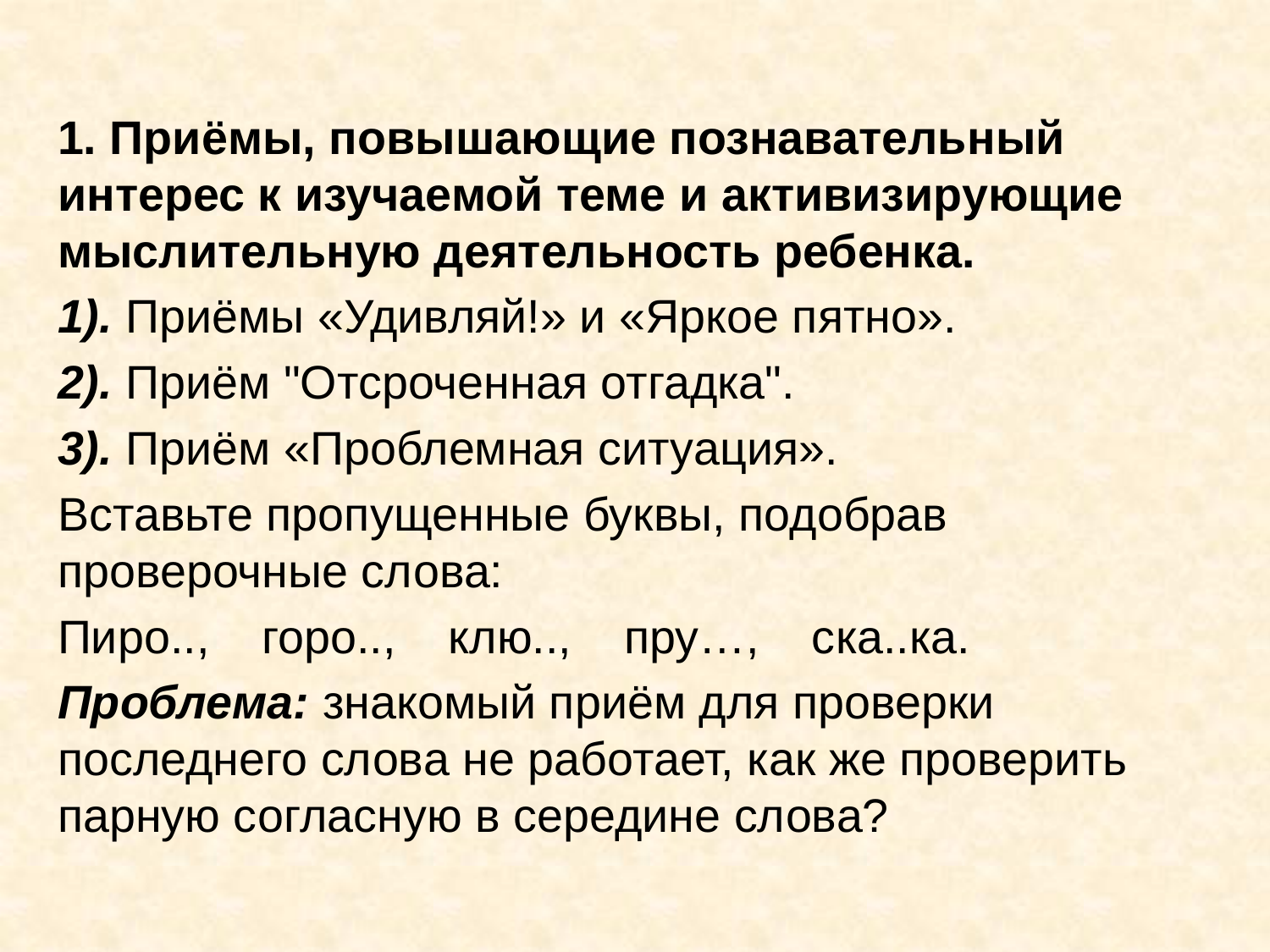

1. Приёмы, повышающие познавательный интерес к изучаемой теме и активизирующие мыслительную деятельность ребенка.
1). Приёмы «Удивляй!» и «Яркое пятно».
2). Приём "Отсроченная отгадка".
3). Приём «Проблемная ситуация».
Вставьте пропущенные буквы, подобрав проверочные слова:
Пиро..,    горо..,    клю..,    пру…,    ска..ка.
Проблема: знакомый приём для проверки последнего слова не работает, как же проверить парную согласную в середине слова?